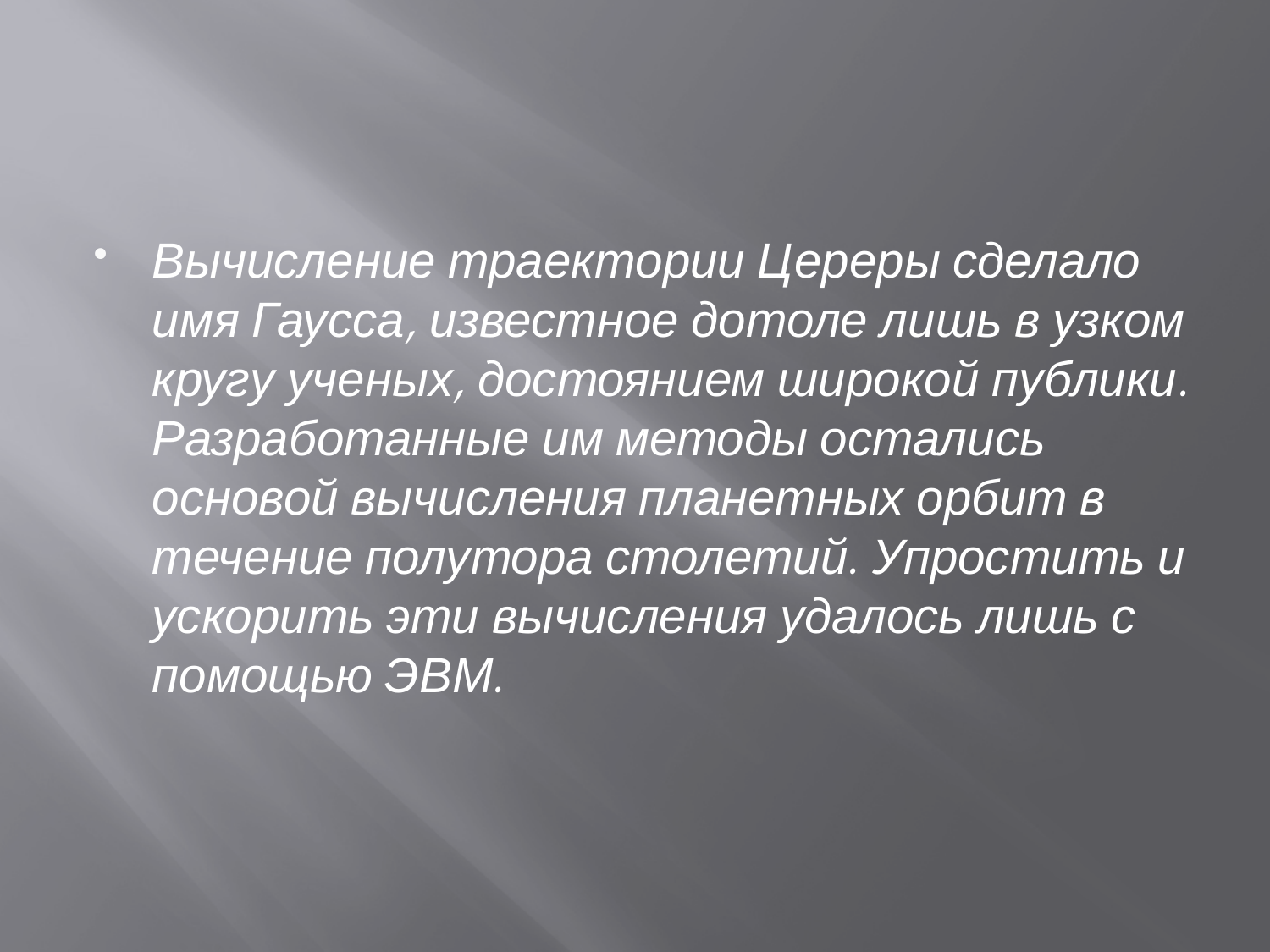

Вычисление траектории Цереры сделало имя Гаусса, известное дотоле лишь в узком кругу ученых, достоянием широкой публики. Разработанные им методы остались основой вычисления планетных орбит в течение полутора столетий. Упростить и ускорить эти вычисления удалось лишь с помощью ЭВМ.